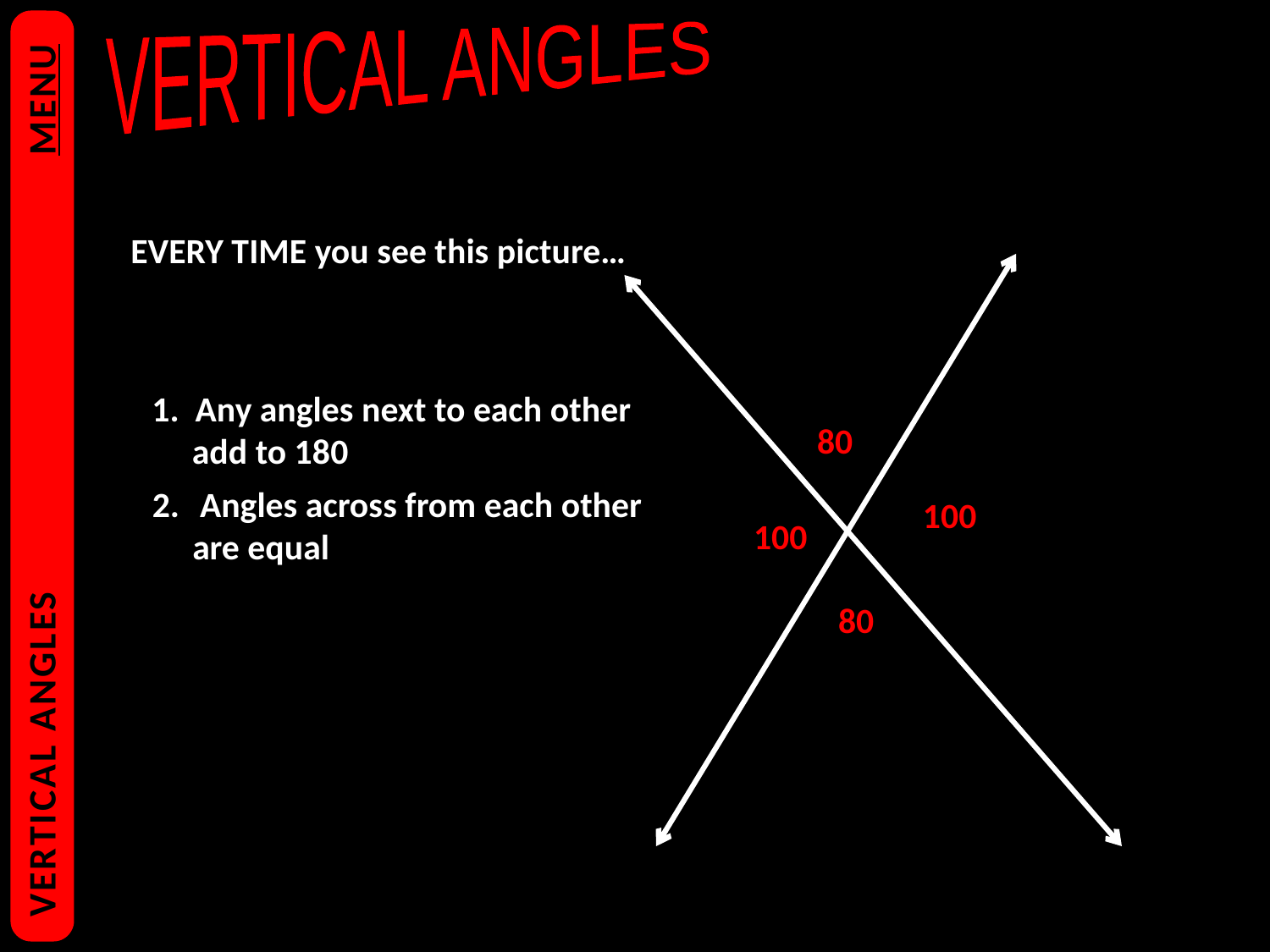

VERTICAL ANGLES
EVERY TIME you see this picture…

1.  Any angles next to each other
     add to 180
80
VERTICAL ANGLES				MENU
Angles across from each other
     are equal
100
100
80